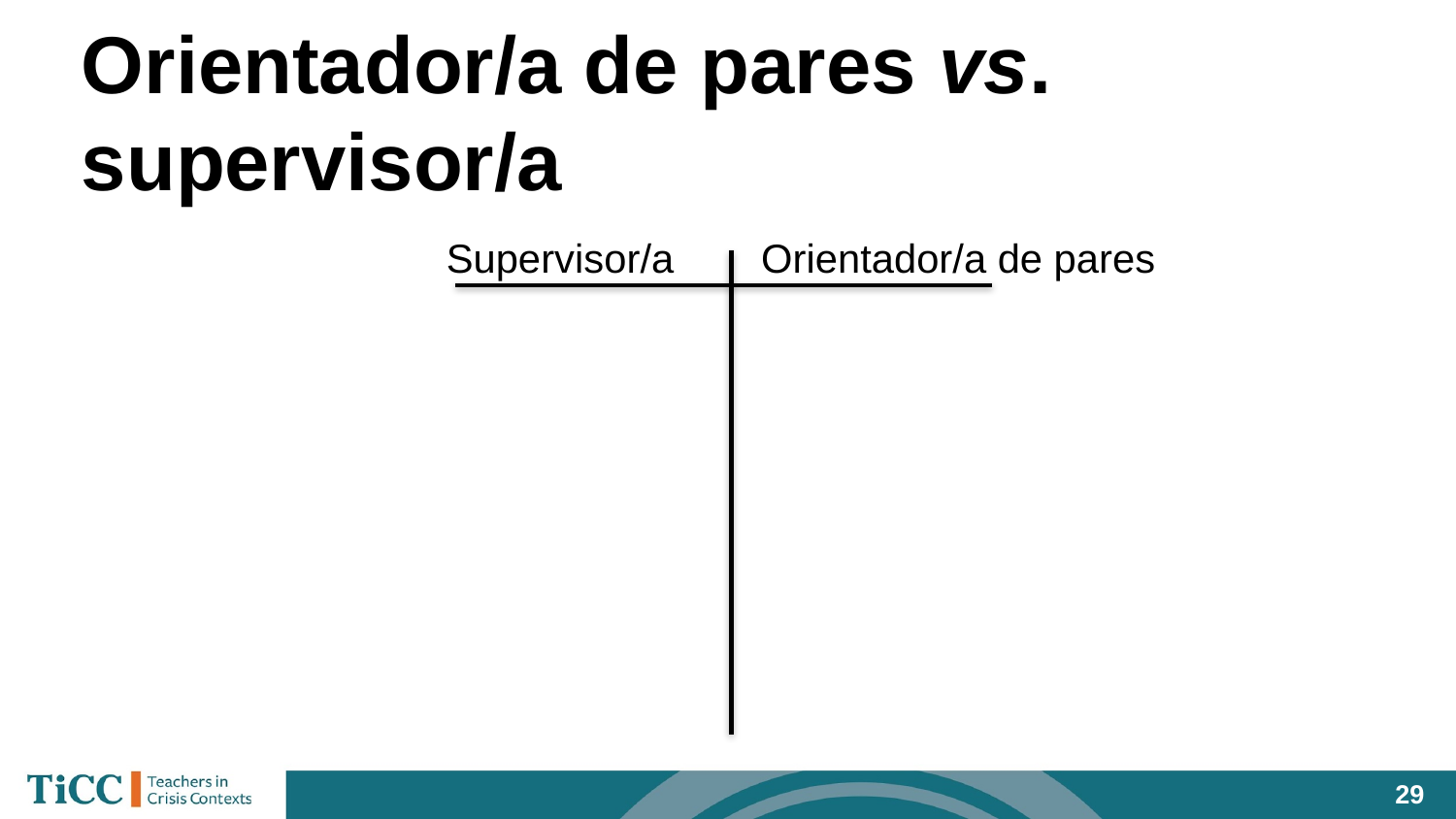

# Orientador/a de pares vs. supervisor/a
Supervisor/a
Orientador/a de pares
29